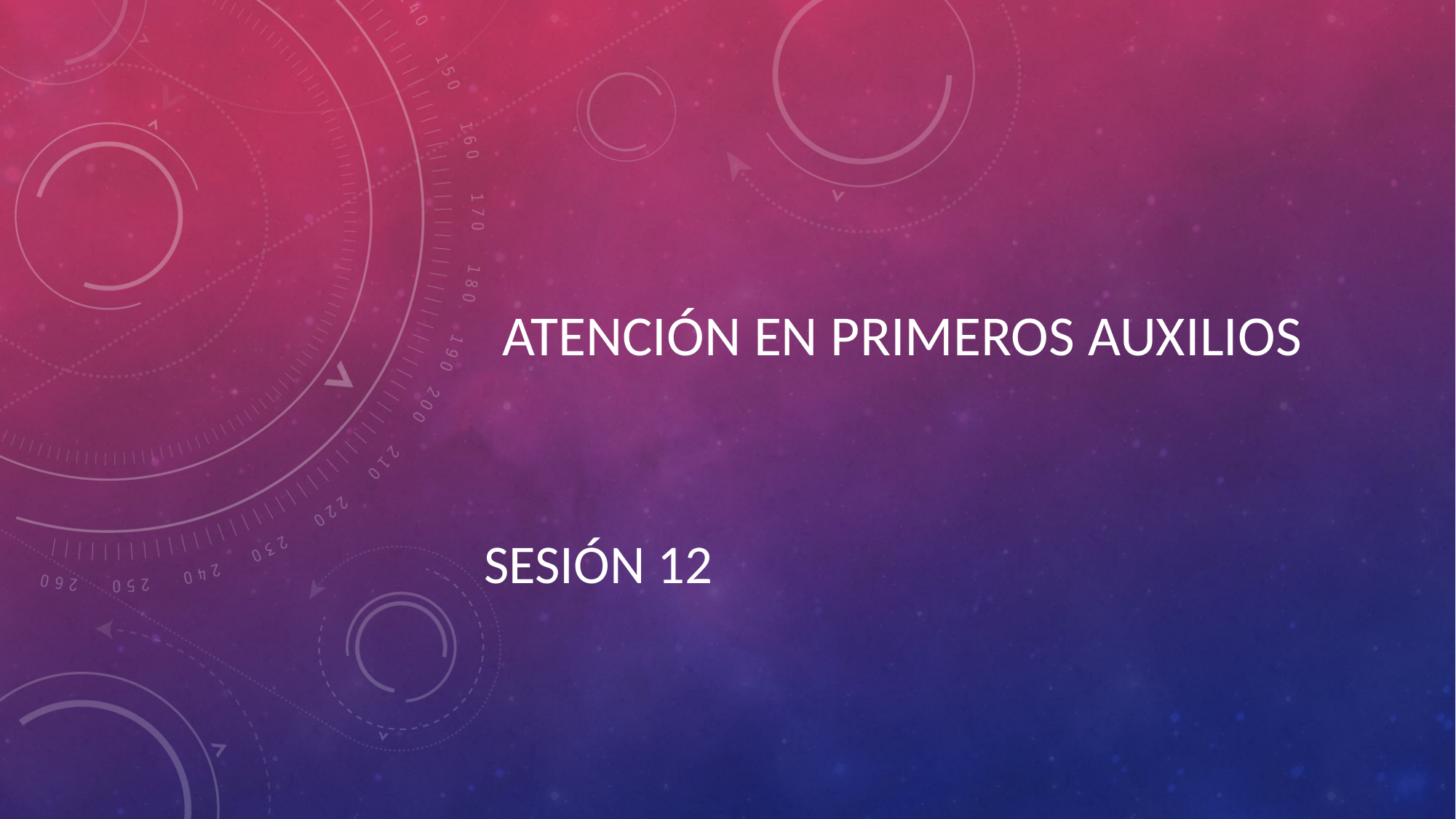

# Atención en primeros auxilios
Sesión 12